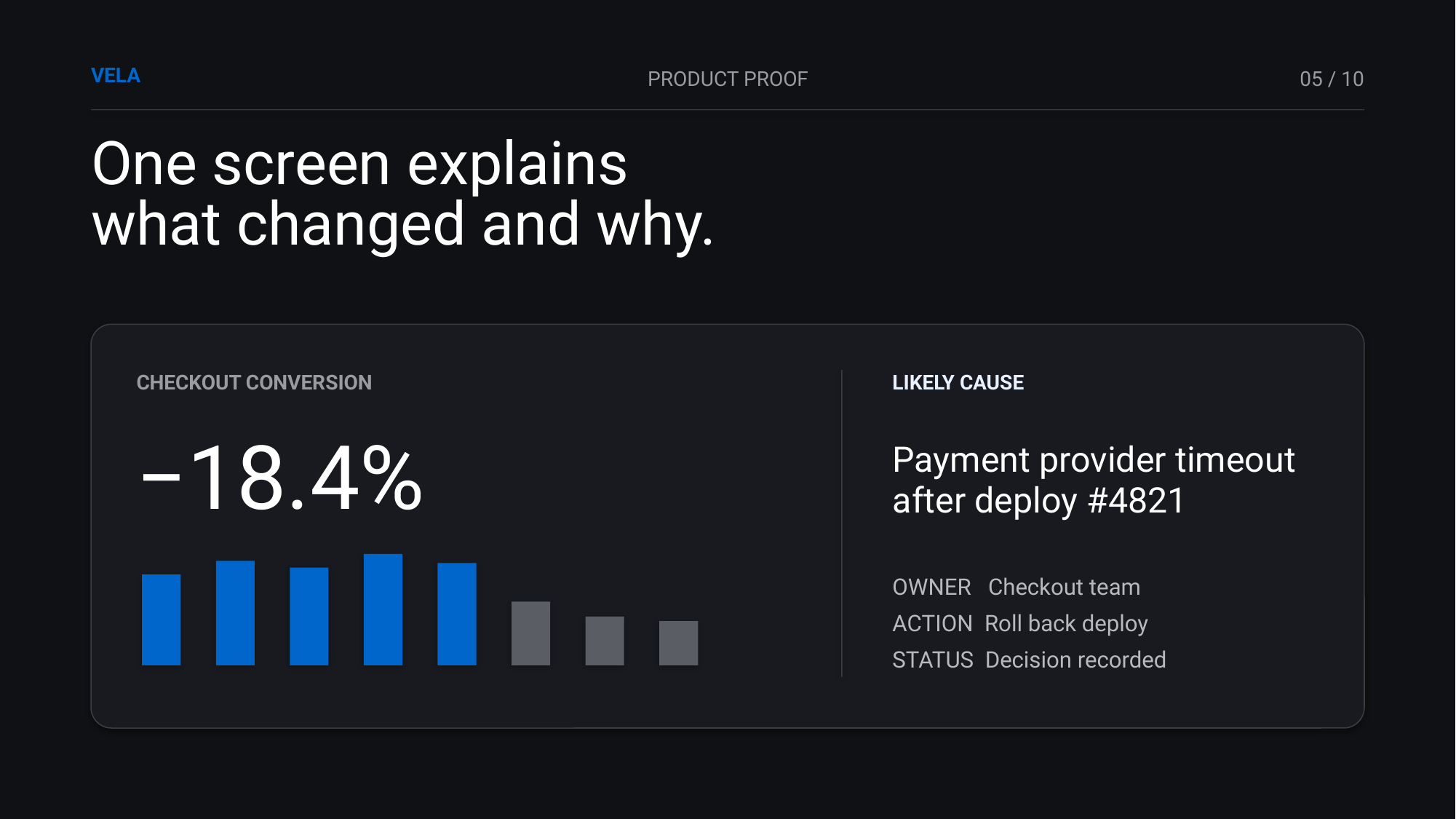

VELA
PRODUCT PROOF
05 / 10

One screen explains
what changed and why.

CHECKOUT CONVERSION

LIKELY CAUSE
−18.4%
Payment provider timeout
after deploy #4821

OWNER   Checkout team
ACTION  Roll back deploy
STATUS  Decision recorded